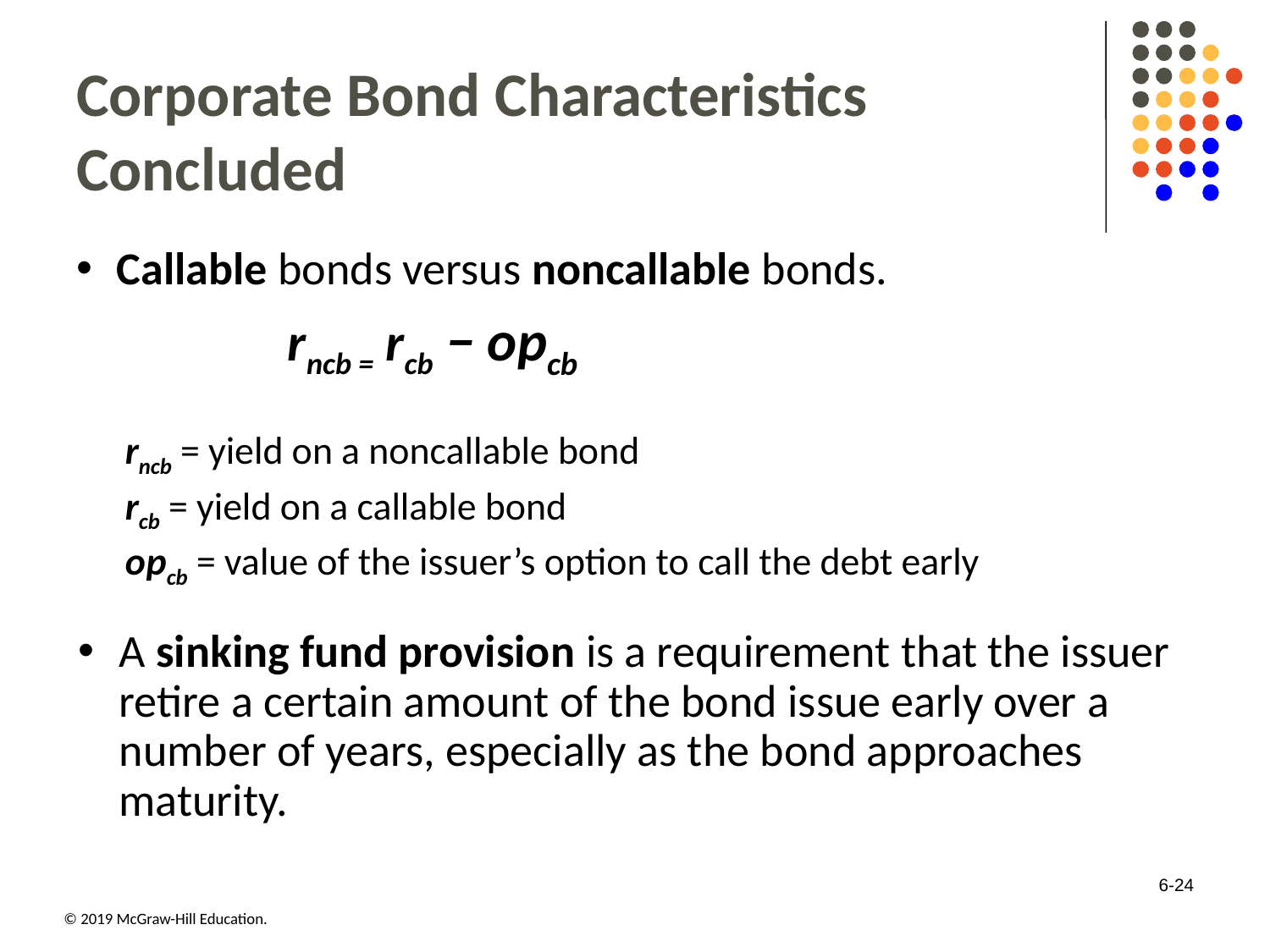

# Corporate Bond Characteristics Concluded
Callable bonds versus noncallable bonds.
rncb = rcb − o pcb
rncb = yield on a noncallable bond
rcb = yield on a callable bond
o pcb = value of the issuer’s option to call the debt early
A sinking fund provision is a requirement that the issuer retire a certain amount of the bond issue early over a number of years, especially as the bond approaches maturity.
6-24